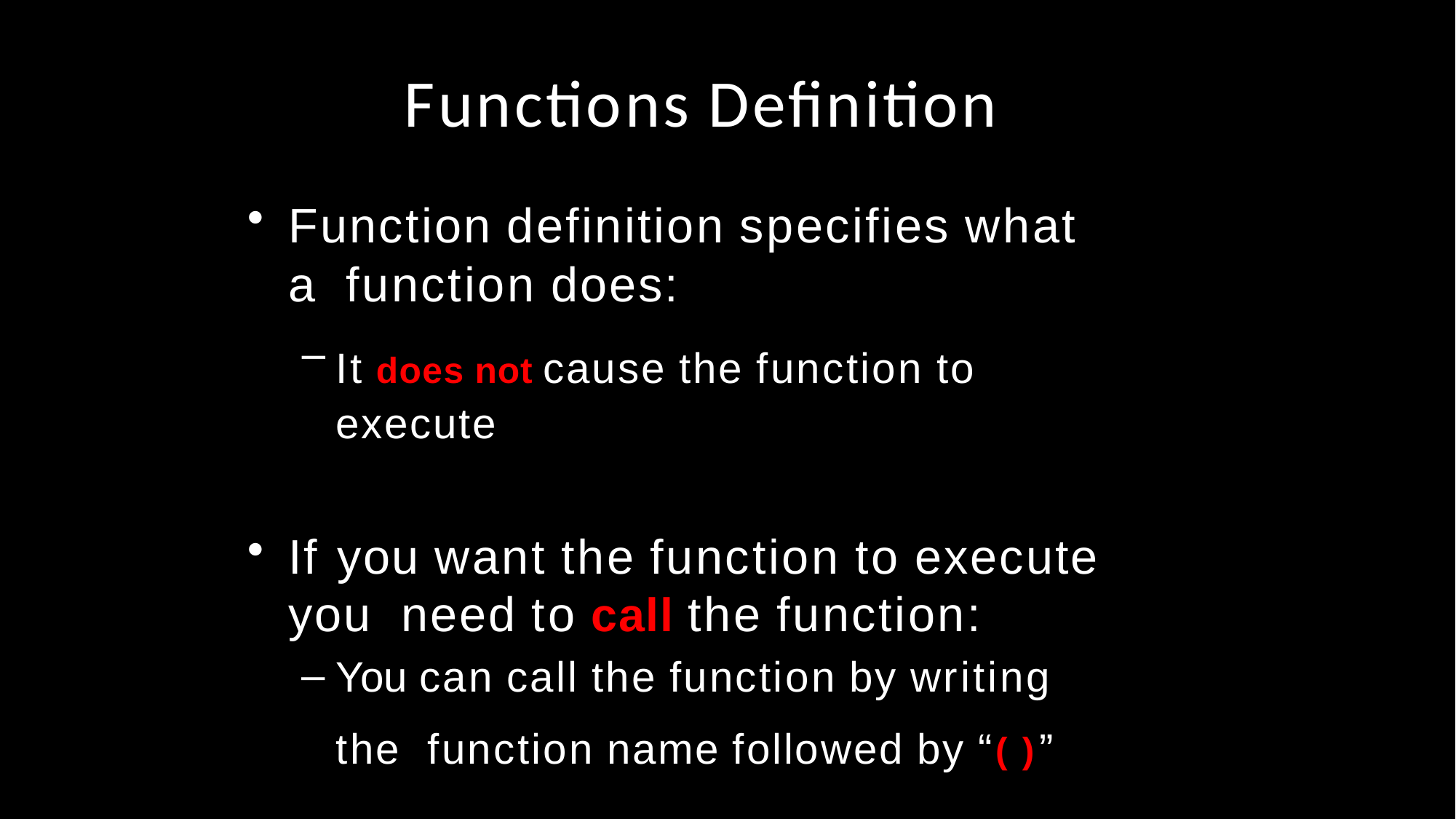

# Functions Definition
Function definition specifies what a  function does:
It does not cause the function to execute

If you want the function to execute you  need to call the function:
You can call the function by writing the  function name followed by “( )”